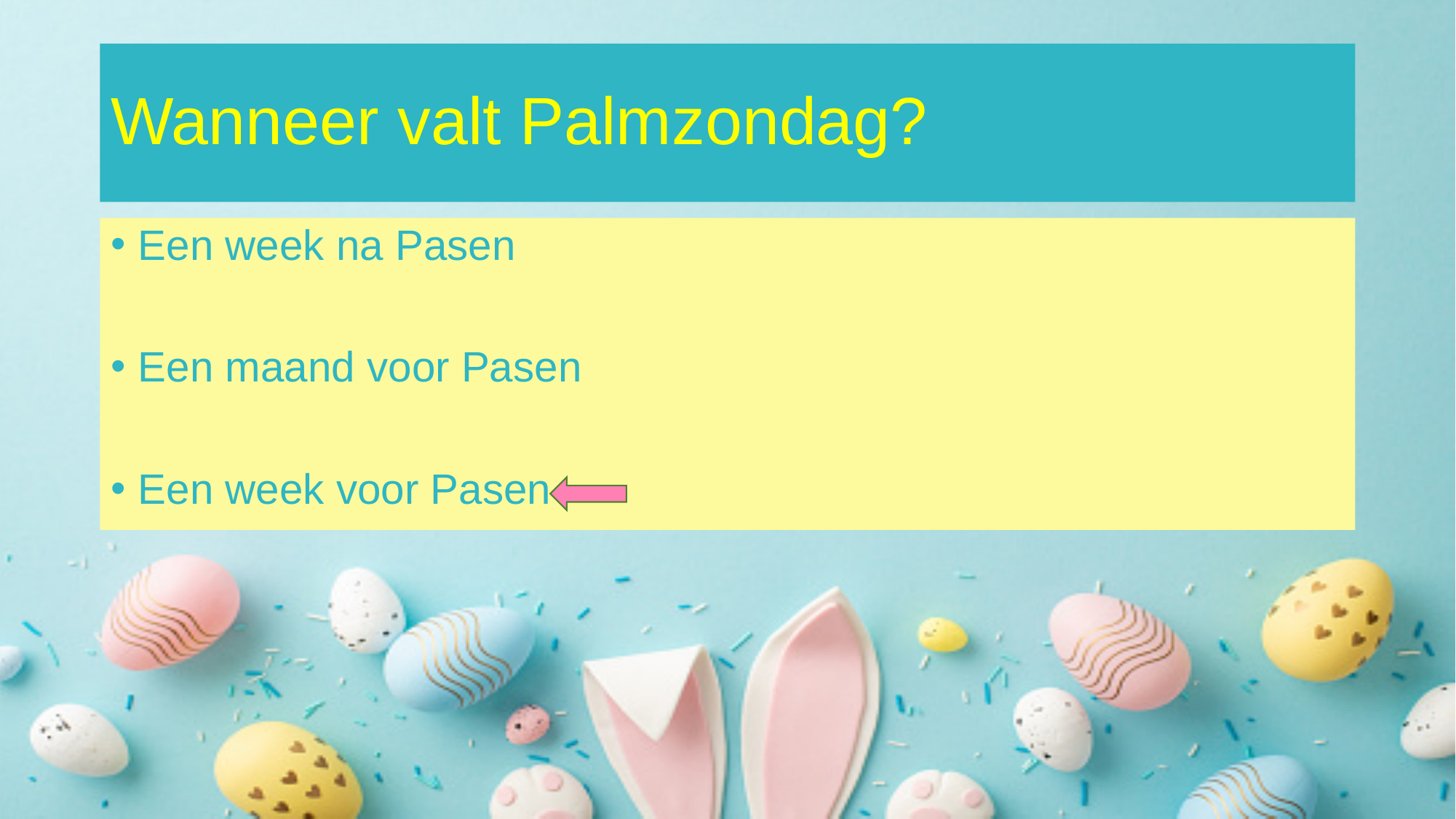

# Wanneer valt Palmzondag?
Een week na Pasen

Een maand voor Pasen

Een week voor Pasen